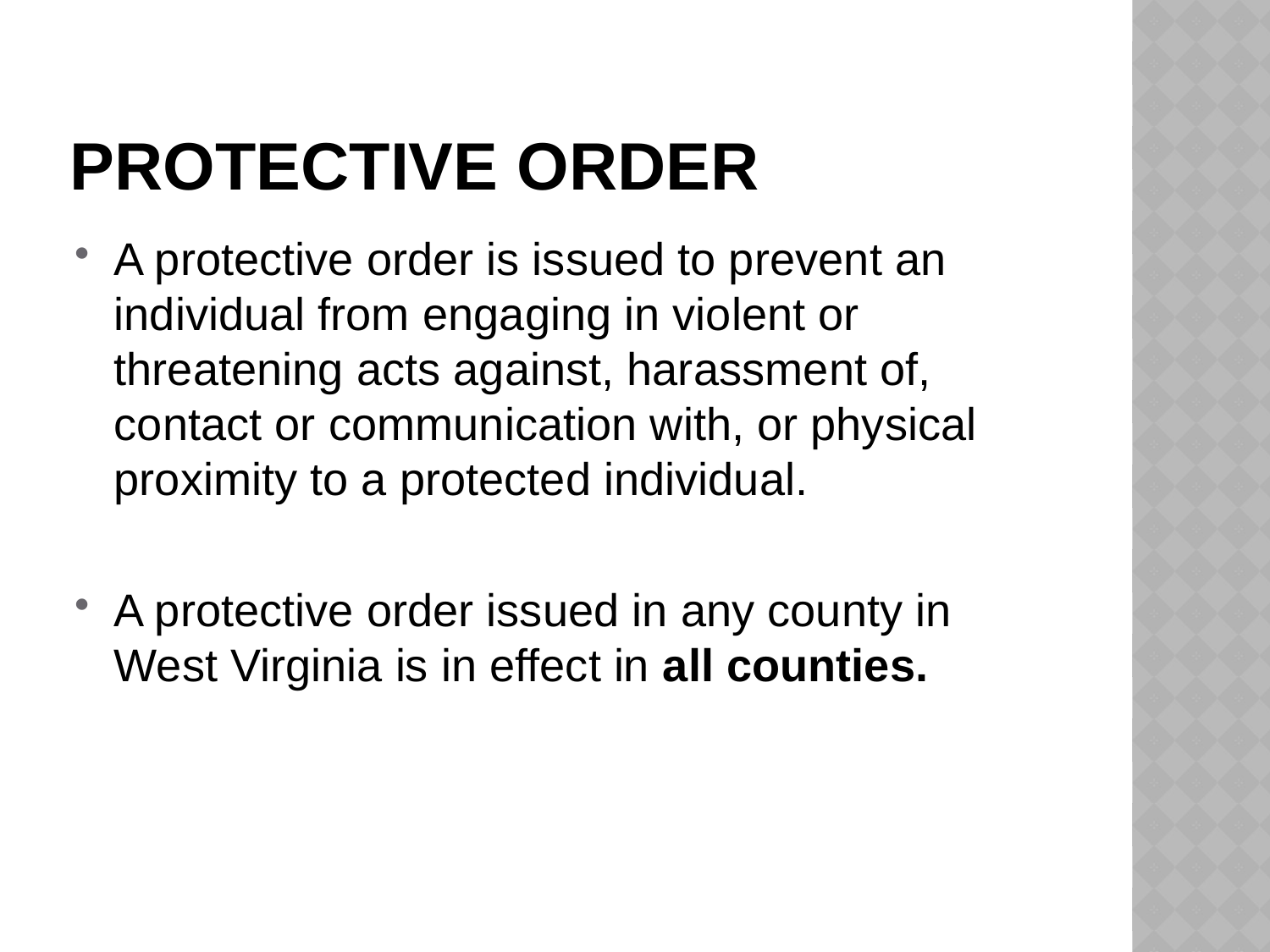

# Protective Order
A protective order is issued to prevent an individual from engaging in violent or threatening acts against, harassment of, contact or communication with, or physical proximity to a protected individual.

A protective order issued in any county in West Virginia is in effect in all counties.